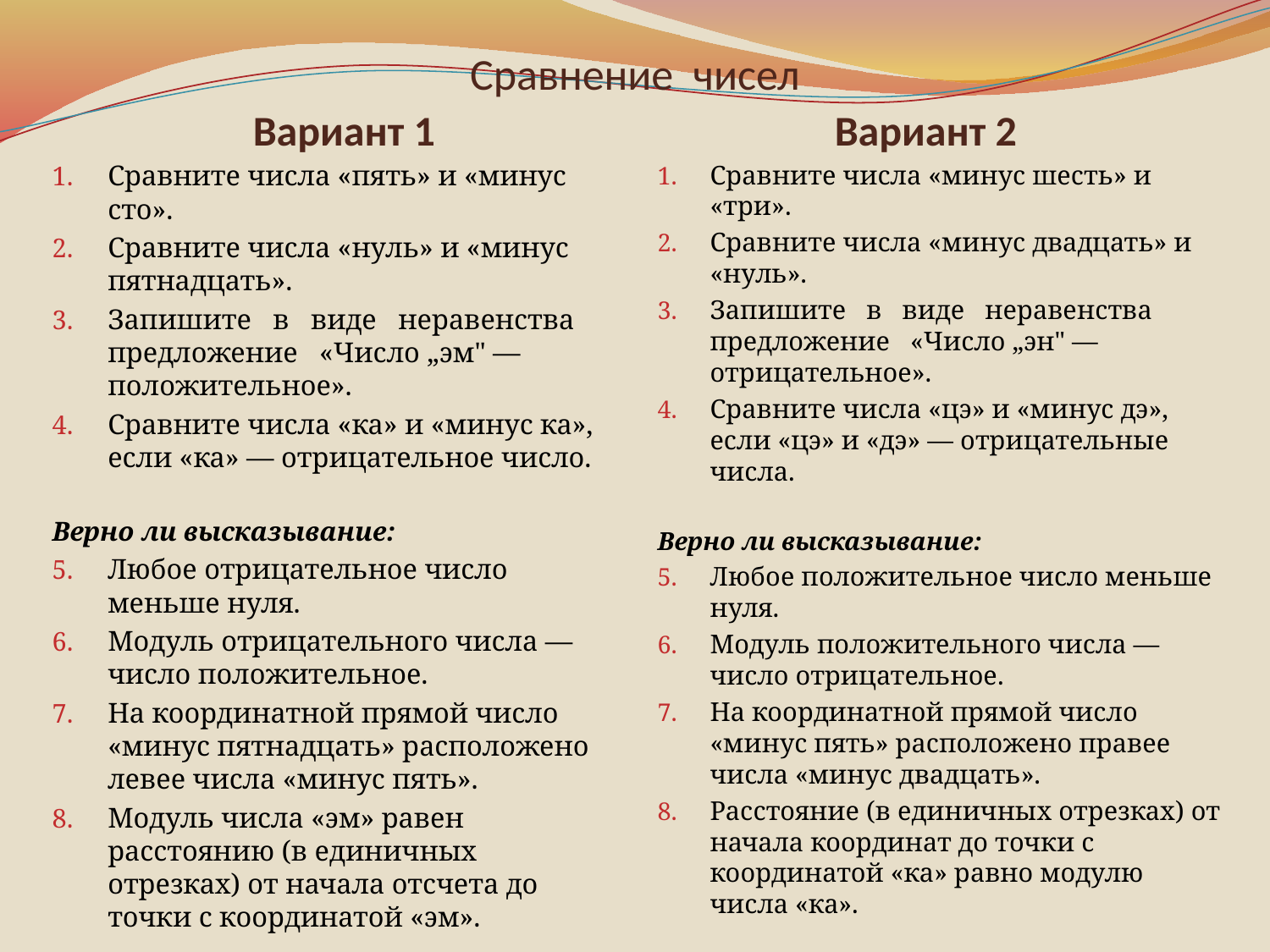

# Сравнение  чисел
Вариант 1
Вариант 2
Сравните числа «пять» и «минус сто».
Сравните числа «нуль» и «минус пятнадцать».
Запишите   в   виде   неравенства   предложение   «Число „эм" — положительное».
Сравните числа «ка» и «минус ка», если «ка» — отрицательное число.

Верно ли высказывание:
Любое отрицательное число меньше нуля.
Модуль отрицательного числа — число положительное.
На координатной прямой число «минус пятнадцать» расположено левее числа «минус пять».
Модуль числа «эм» равен расстоянию (в единичных отрезках) от начала отсчета до точки с координатой «эм».

Сравните числа «минус шесть» и «три».
Сравните числа «минус двадцать» и «нуль».
Запишите   в   виде   неравенства   предложение   «Число „эн" — отрицательное».
Сравните числа «цэ» и «минус дэ», если «цэ» и «дэ» — отрицательные числа.

Верно ли высказывание:
Любое положительное число меньше нуля.
Модуль положительного числа — число отрицательное.
На координатной прямой число «минус пять» расположено правее числа «минус двадцать».
Расстояние (в единичных отрезках) от начала координат до точки с координатой «ка» равно модулю числа «ка».